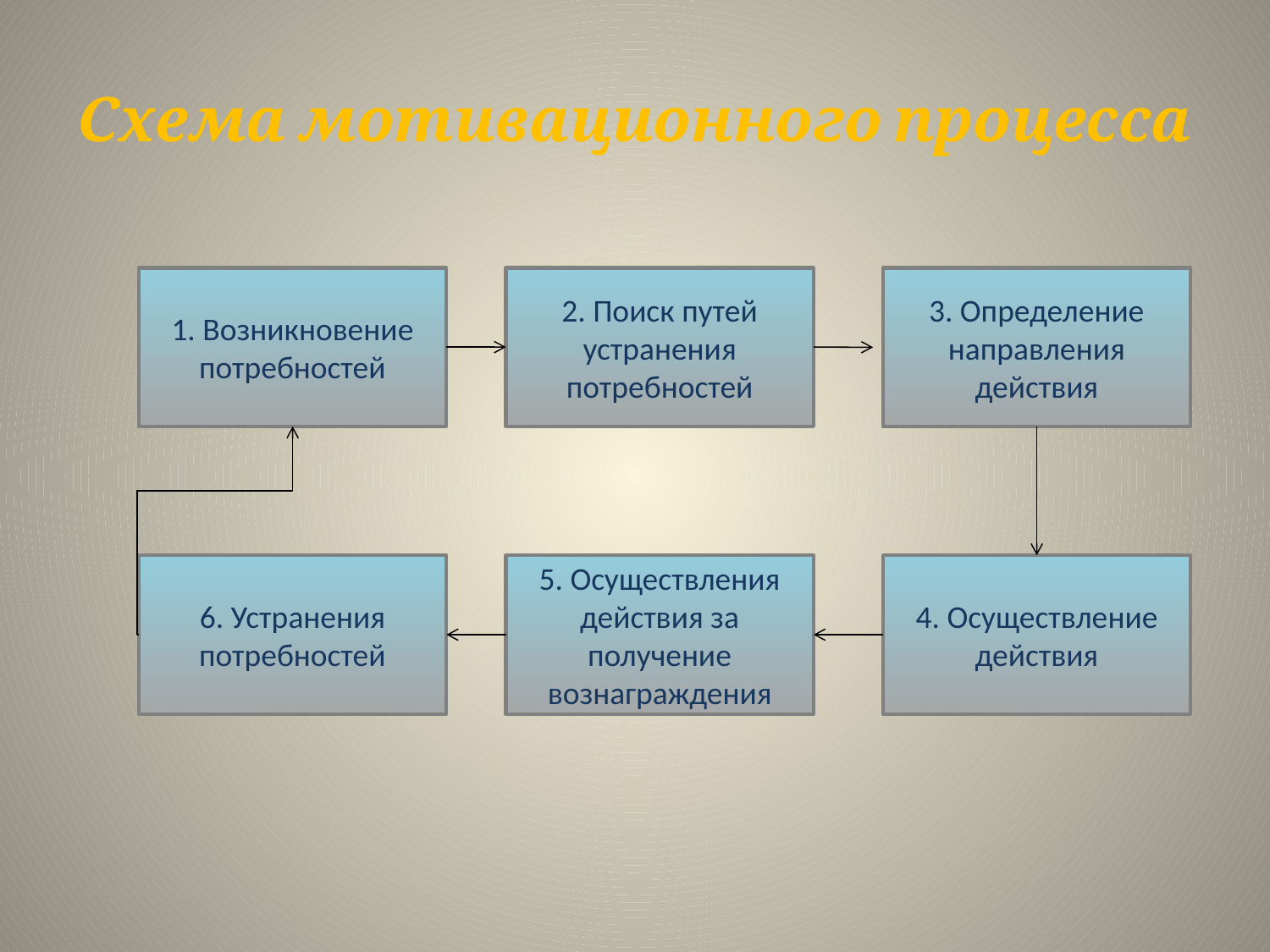

# Схема мотивационного процесса

1. Возникновение потребностей
2. Поиск путей устранения потребностей
3. Определение направления действия
6. Устранения потребностей
5. Осуществления действия за получение вознаграждения
4. Осуществление действия